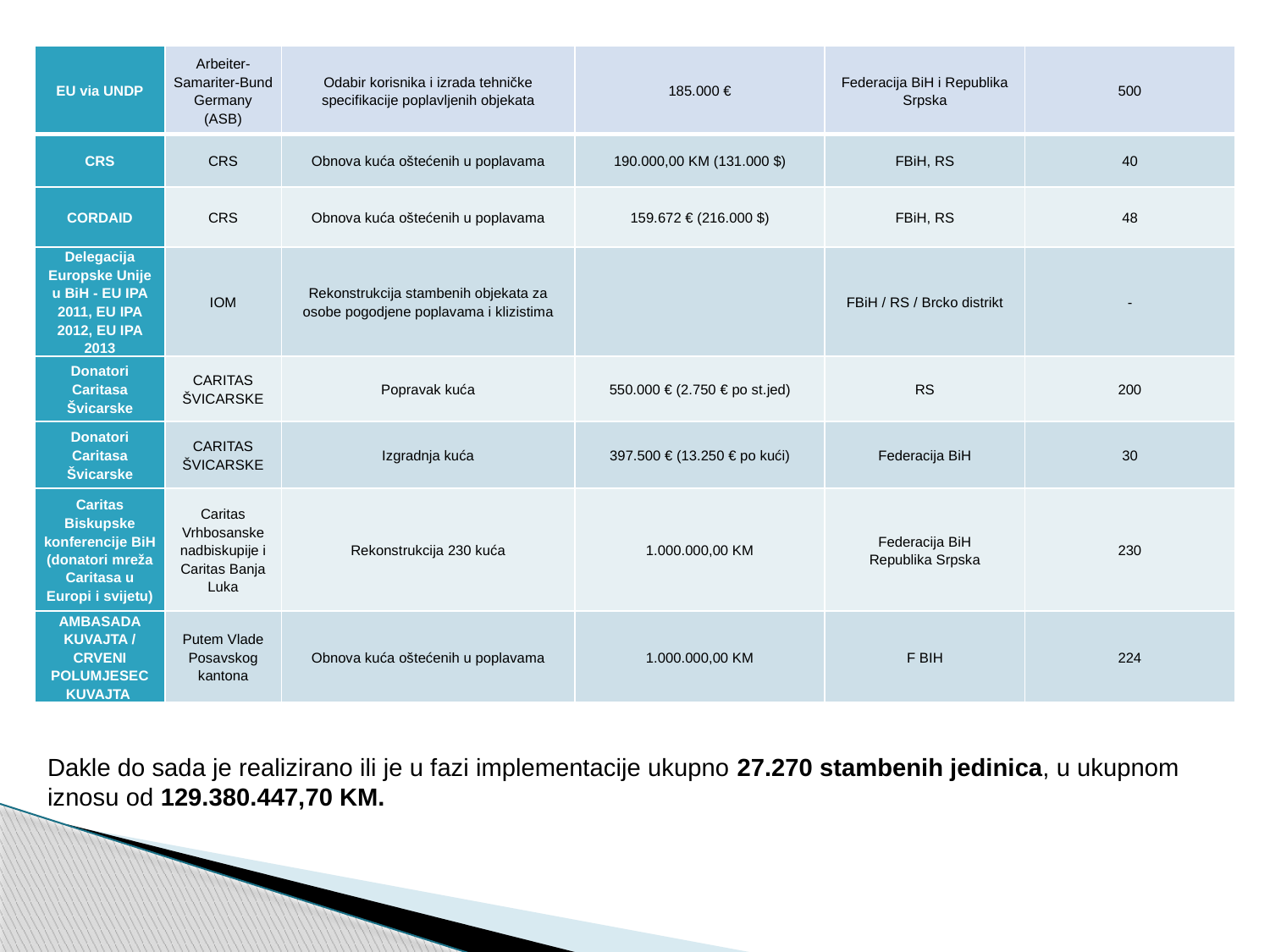

| EU via UNDP | Arbeiter-Samariter-Bund Germany (ASB) | Odabir korisnika i izrada tehničke specifikacije poplavljenih objekata | 185.000 € | Federacija BiH i Republika Srpska | 500 |
| --- | --- | --- | --- | --- | --- |
| CRS | CRS | Obnova kuća oštećenih u poplavama | 190.000,00 KM (131.000 $) | FBiH, RS | 40 |
| CORDAID | CRS | Obnova kuća oštećenih u poplavama | 159.672 € (216.000 $) | FBiH, RS | 48 |
| Delegacija Europske Unije u BiH - EU IPA 2011, EU IPA 2012, EU IPA 2013 | IOM | Rekonstrukcija stambenih objekata za osobe pogodjene poplavama i klizistima |  | FBiH / RS / Brcko distrikt | - |
| Donatori Caritasa Švicarske | CARITAS ŠVICARSKE | Popravak kuća | 550.000 € (2.750 € po st.jed) | RS | 200 |
| Donatori Caritasa Švicarske | CARITAS ŠVICARSKE | Izgradnja kuća | 397.500 € (13.250 € po kući) | Federacija BiH | 30 |
| Caritas Biskupske konferencije BiH (donatori mreža Caritasa u Europi i svijetu) | Caritas Vrhbosanske nadbiskupije i Caritas Banja Luka | Rekonstrukcija 230 kuća | 1.000.000,00 KM | Federacija BiH Republika Srpska | 230 |
| AMBASADA KUVAJTA / CRVENI POLUMJESEC KUVAJTA | Putem Vlade Posavskog kantona | Obnova kuća oštećenih u poplavama | 1.000.000,00 KM | F BIH | 224 |

Dakle do sada je realizirano ili je u fazi implementacije ukupno 27.270 stambenih jedinica, u ukupnom iznosu od 129.380.447,70 KM.